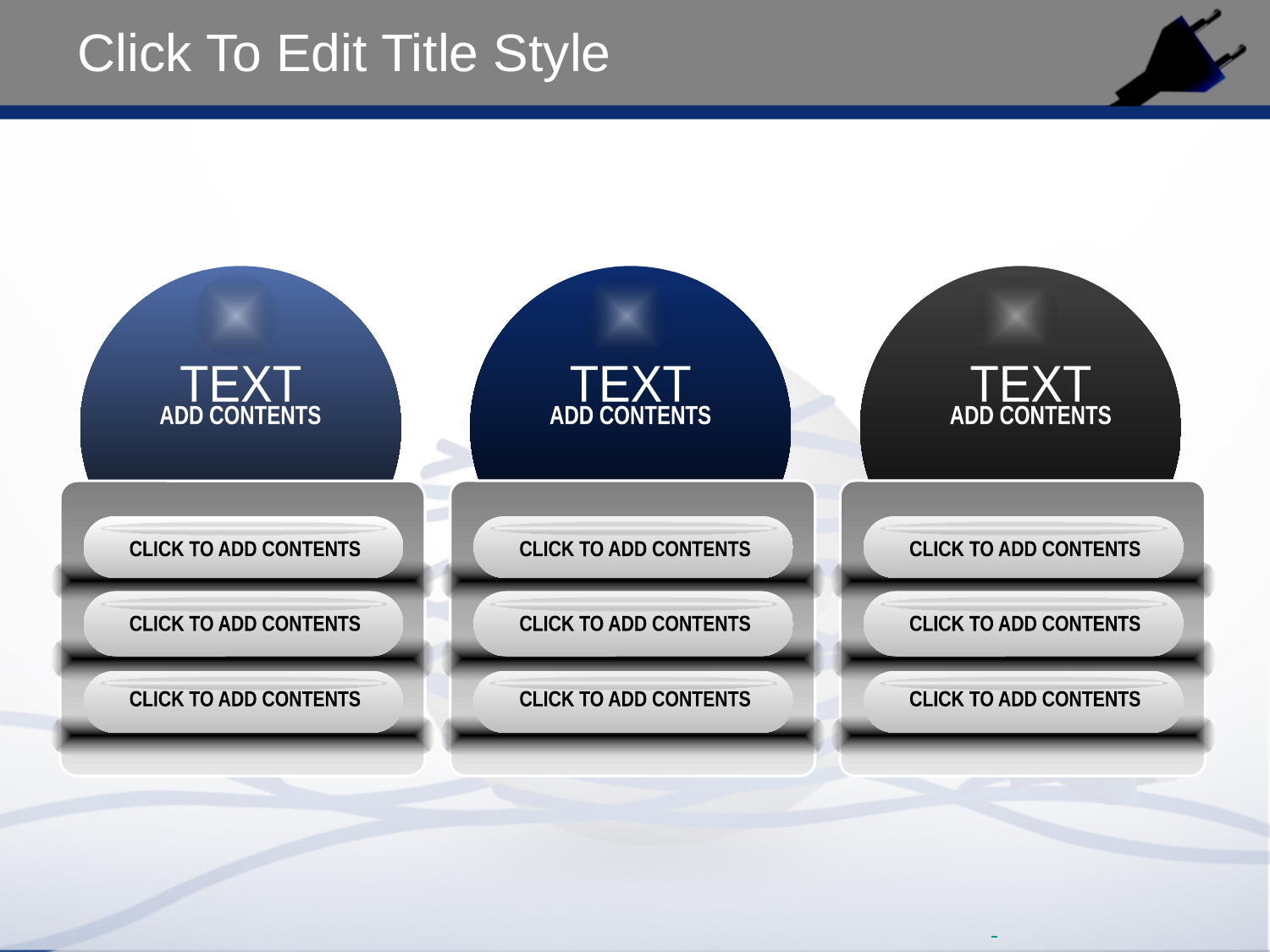

Click To Edit Title Style

TEXT
ADD CONTENTS
TEXT
ADD CONTENTS
TEXT
ADD CONTENTS

CLICK TO ADD CONTENTS
CLICK TO ADD CONTENTS
CLICK TO ADD CONTENTS

CLICK TO ADD CONTENTS
CLICK TO ADD CONTENTS
CLICK TO ADD CONTENTS

CLICK TO ADD CONTENTS
CLICK TO ADD CONTENTS
CLICK TO ADD CONTENTS